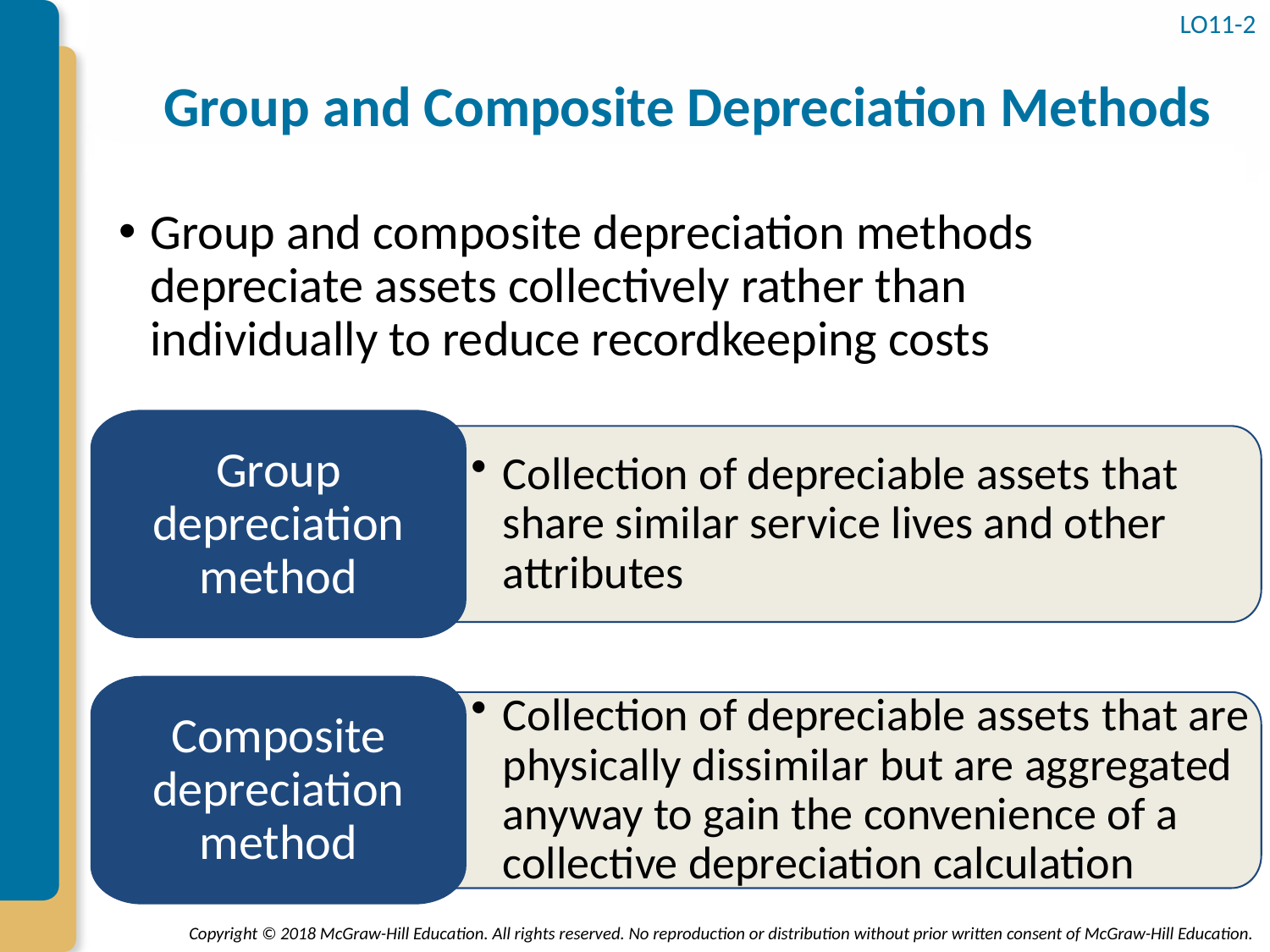

# Group and Composite Depreciation Methods
LO11-2
Group and composite depreciation methods depreciate assets collectively rather than individually to reduce recordkeeping costs
Group depreciation method
Collection of depreciable assets that share similar service lives and other attributes
Composite depreciation method
Collection of depreciable assets that are physically dissimilar but are aggregated anyway to gain the convenience of a collective depreciation calculation